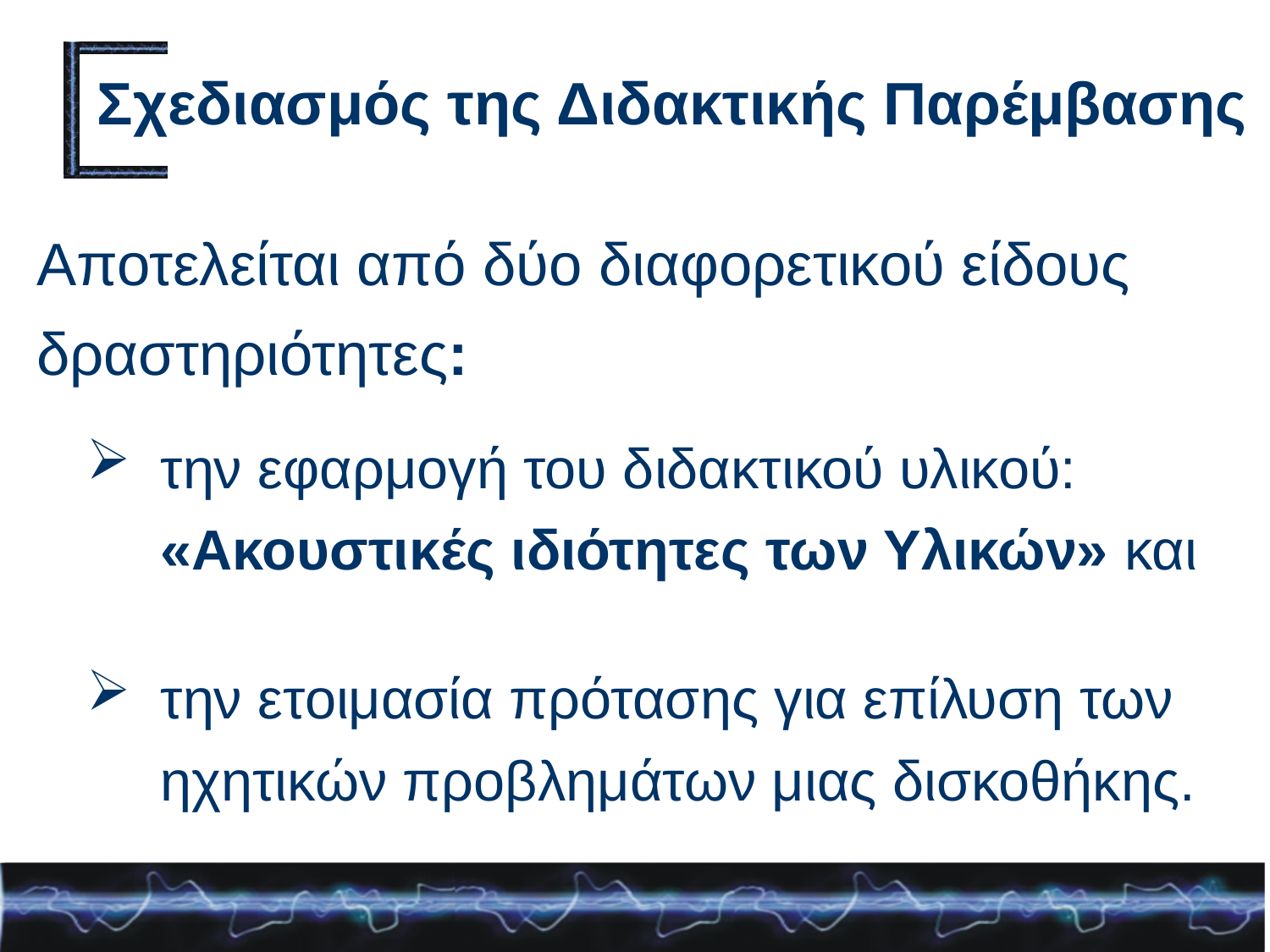

# Σχεδιασμός της Διδακτικής Παρέμβασης
Αποτελείται από δύο διαφορετικού είδους δραστηριότητες:
την εφαρμογή του διδακτικού υλικού: «Ακουστικές ιδιότητες των Υλικών» και

την ετοιμασία πρότασης για επίλυση των ηχητικών προβλημάτων μιας δισκοθήκης.